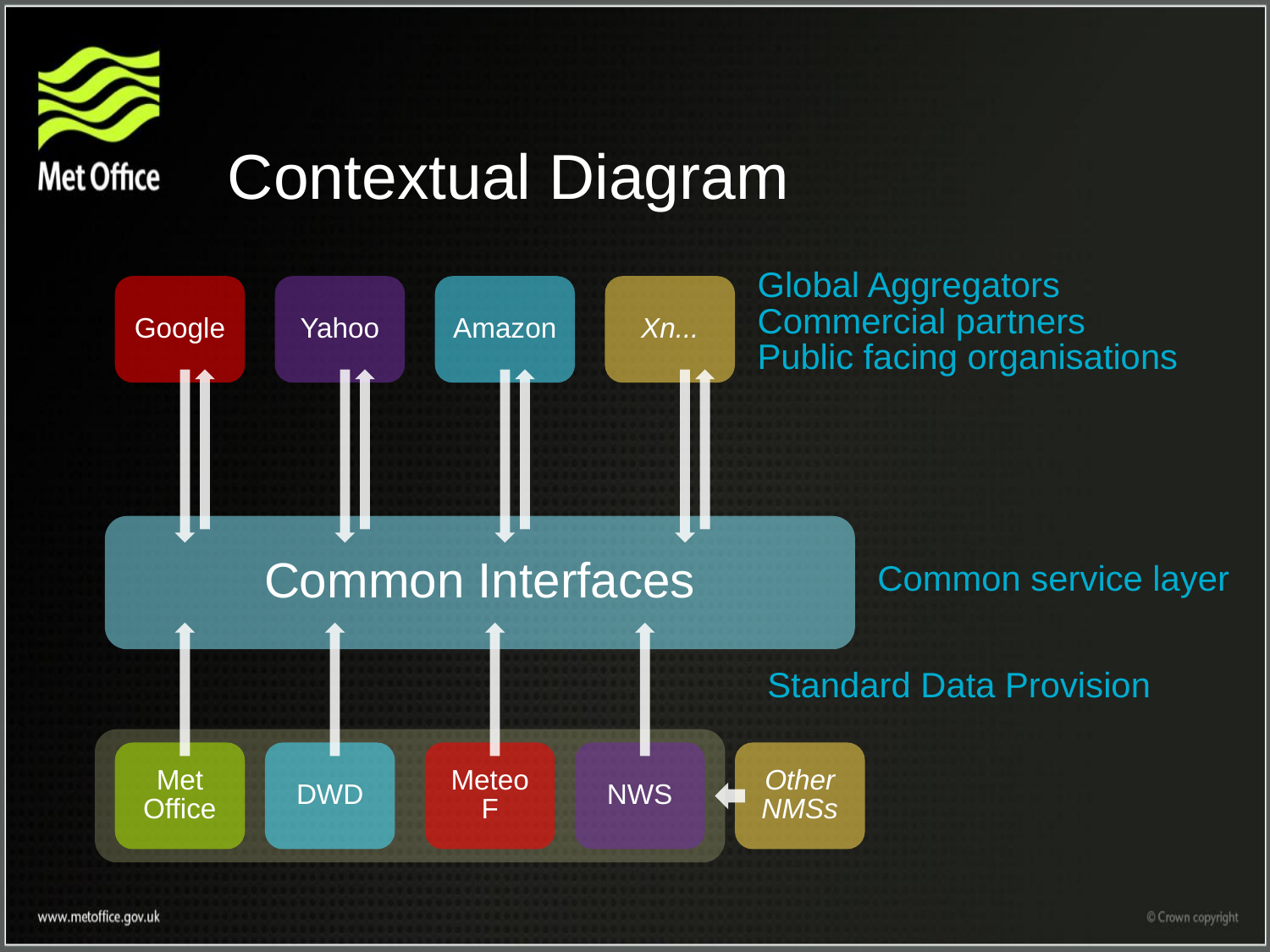

# Contextual Diagram
Global Aggregators
Commercial partners
Public facing organisations
Google
Yahoo
Amazon
Xn...

Common Interfaces
Common service layer

Standard Data Provision

Met Office
DWD
MeteoF
NWS
Other NMSs